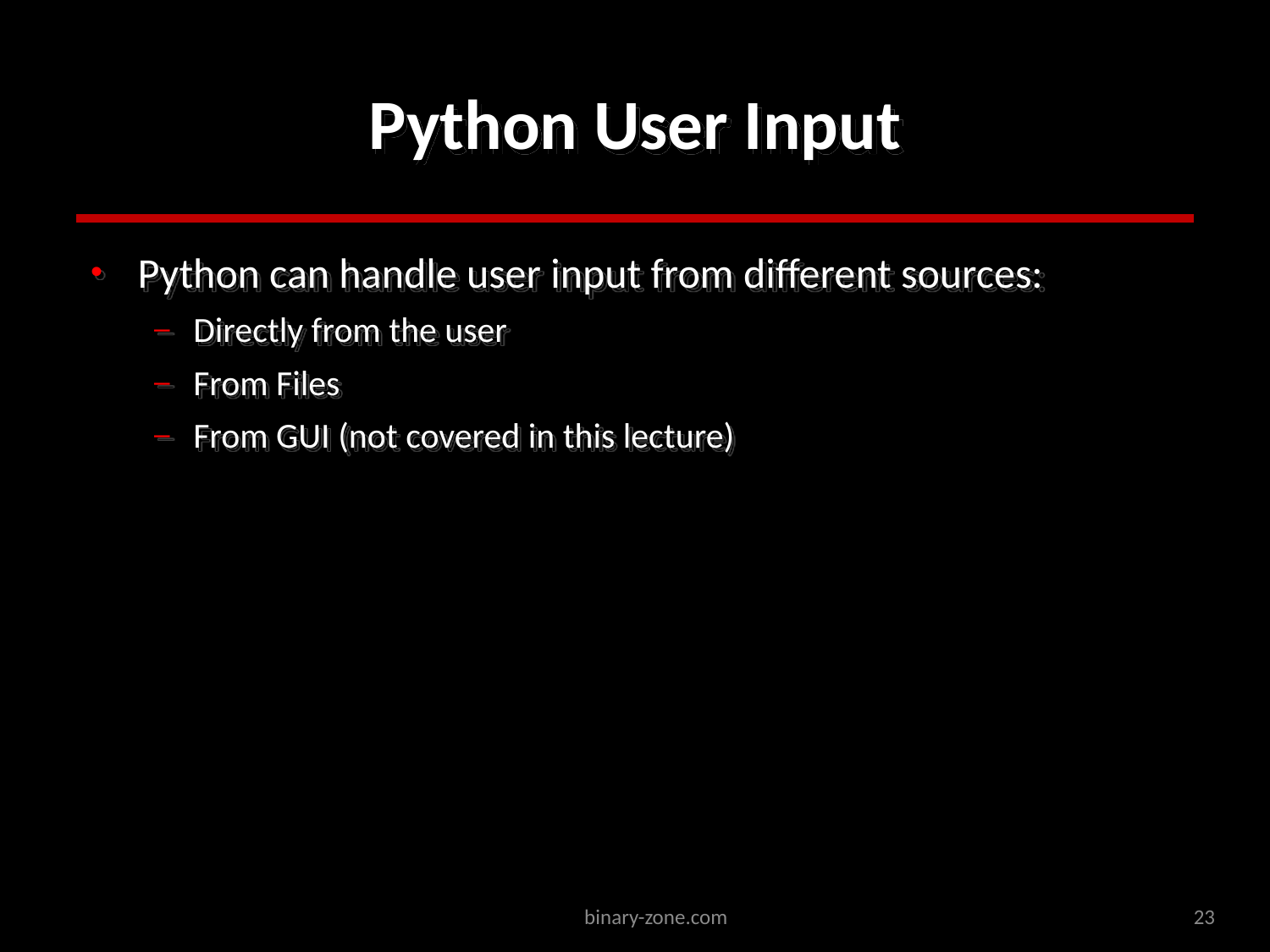

# Python User Input
Python can handle user input from different sources:
Directly from the user
From Files
From GUI (not covered in this lecture)